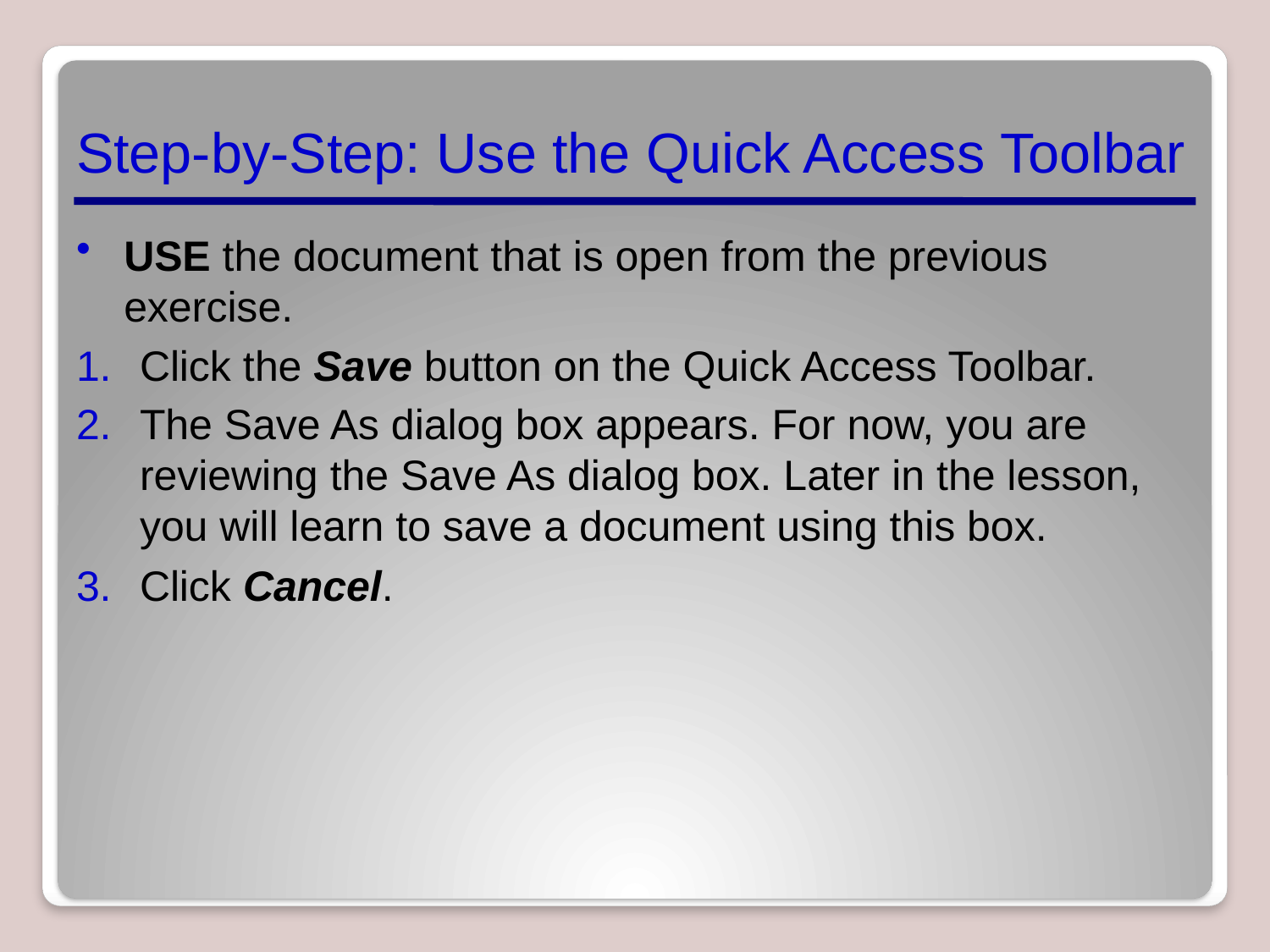

# Step-by-Step: Use the Quick Access Toolbar
USE the document that is open from the previous exercise.
Click the Save button on the Quick Access Toolbar.
The Save As dialog box appears. For now, you are reviewing the Save As dialog box. Later in the lesson, you will learn to save a document using this box.
Click Cancel.